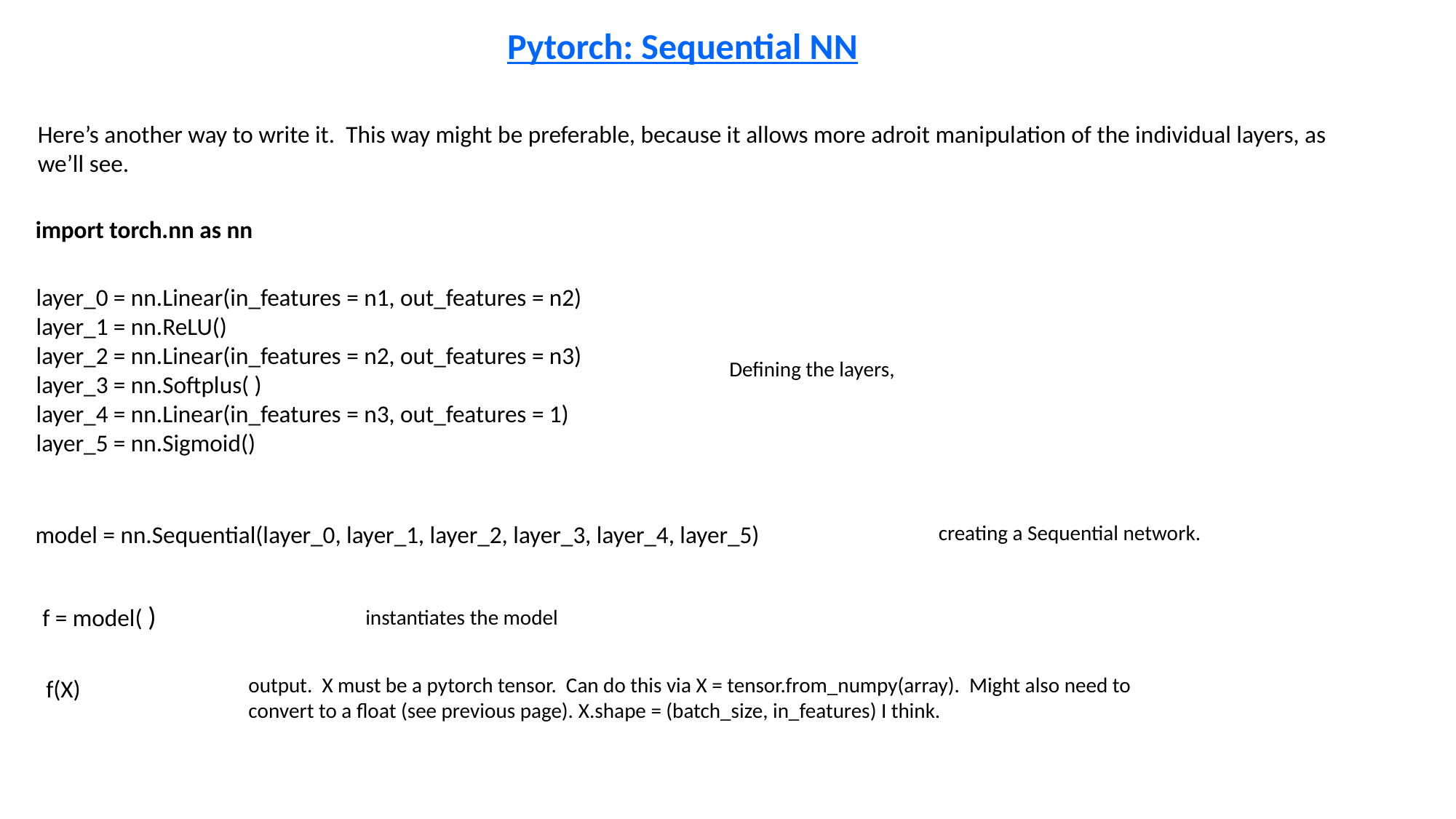

Pytorch: Sequential NN
Here’s another way to write it.  This way might be preferable, because it allows more adroit manipulation of the individual layers, as we’ll see.
import torch.nn as nn
layer_0 = nn.Linear(in_features = n1, out_features = n2)
layer_1 = nn.ReLU()
layer_2 = nn.Linear(in_features = n2, out_features = n3)
layer_3 = nn.Softplus( )
layer_4 = nn.Linear(in_features = n3, out_features = 1)
layer_5 = nn.Sigmoid()
Defining the layers,
model = nn.Sequential(layer_0, layer_1, layer_2, layer_3, layer_4, layer_5)
creating a Sequential network.
f = model( )
instantiates the model
output.  X must be a pytorch tensor.  Can do this via X = tensor.from_numpy(array).  Might also need to convert to a float (see previous page). X.shape = (batch_size, in_features) I think.
f(X)